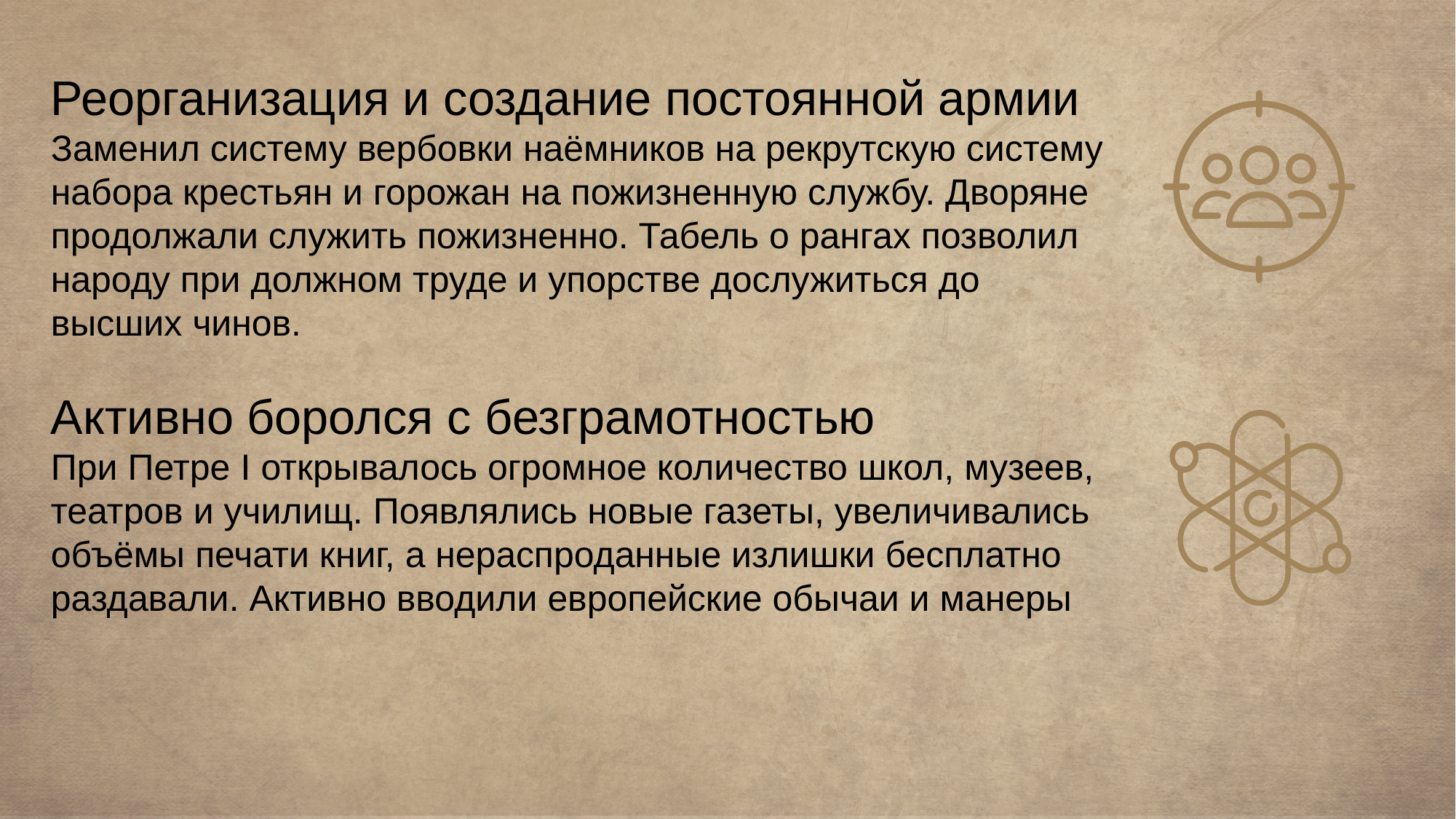

Реорганизация и создание постоянной армии
Заменил систему вербовки наёмников на рекрутскую систему набора крестьян и горожан на пожизненную службу. Дворяне продолжали служить пожизненно. Табель о рангах позволил народу при должном труде и упорстве дослужиться до высших чинов.

Активно боролся с безграмотностью
При Петре I открывалось огромное количество школ, музеев, театров и училищ. Появлялись новые газеты, увеличивались объёмы печати книг, а нераспроданные излишки бесплатно раздавали. Активно вводили европейские обычаи и манеры